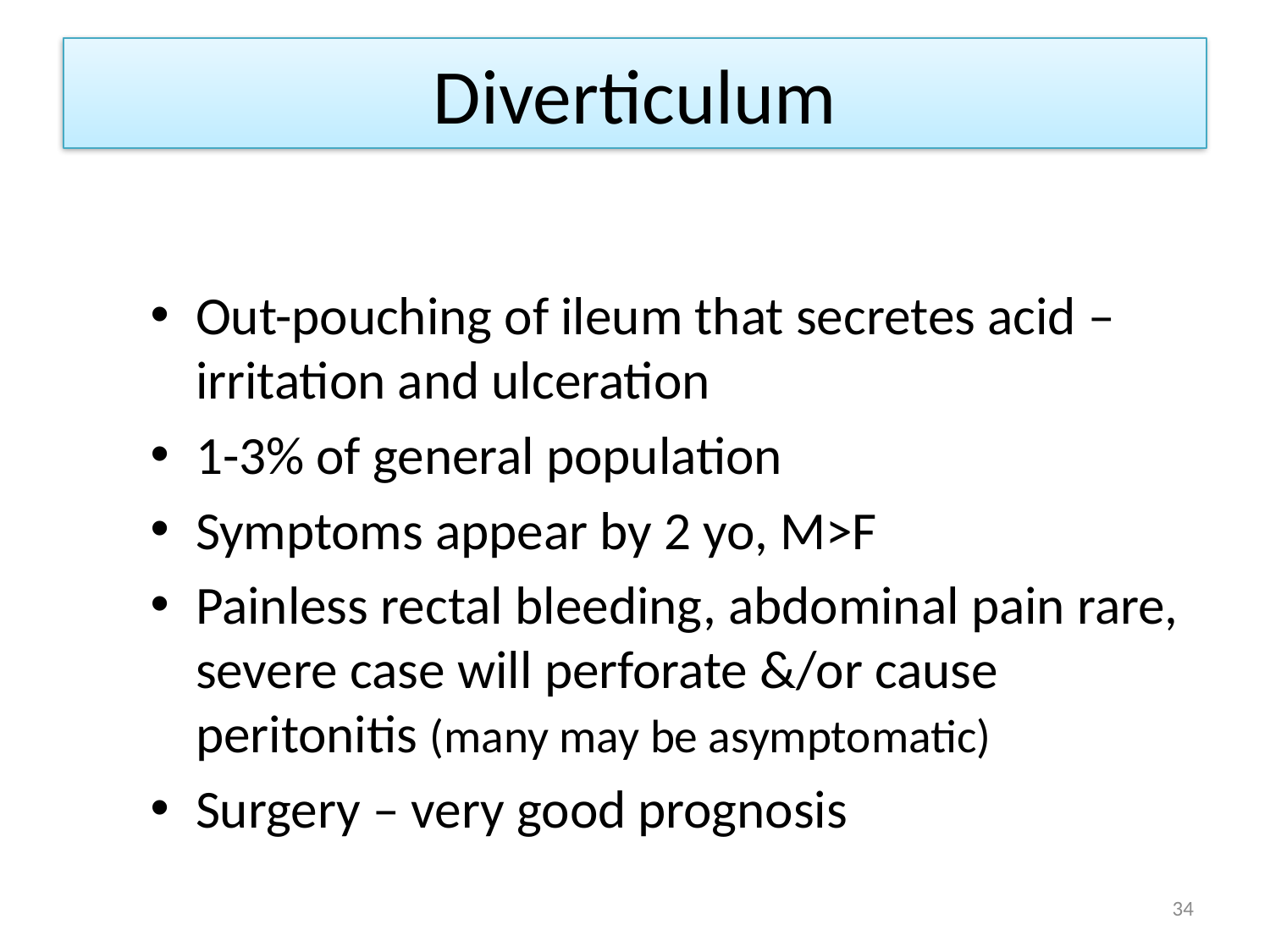

# Diverticulum
Out-pouching of ileum that secretes acid – irritation and ulceration
1-3% of general population
Symptoms appear by 2 yo, M>F
Painless rectal bleeding, abdominal pain rare, severe case will perforate &/or cause peritonitis (many may be asymptomatic)
Surgery – very good prognosis
34